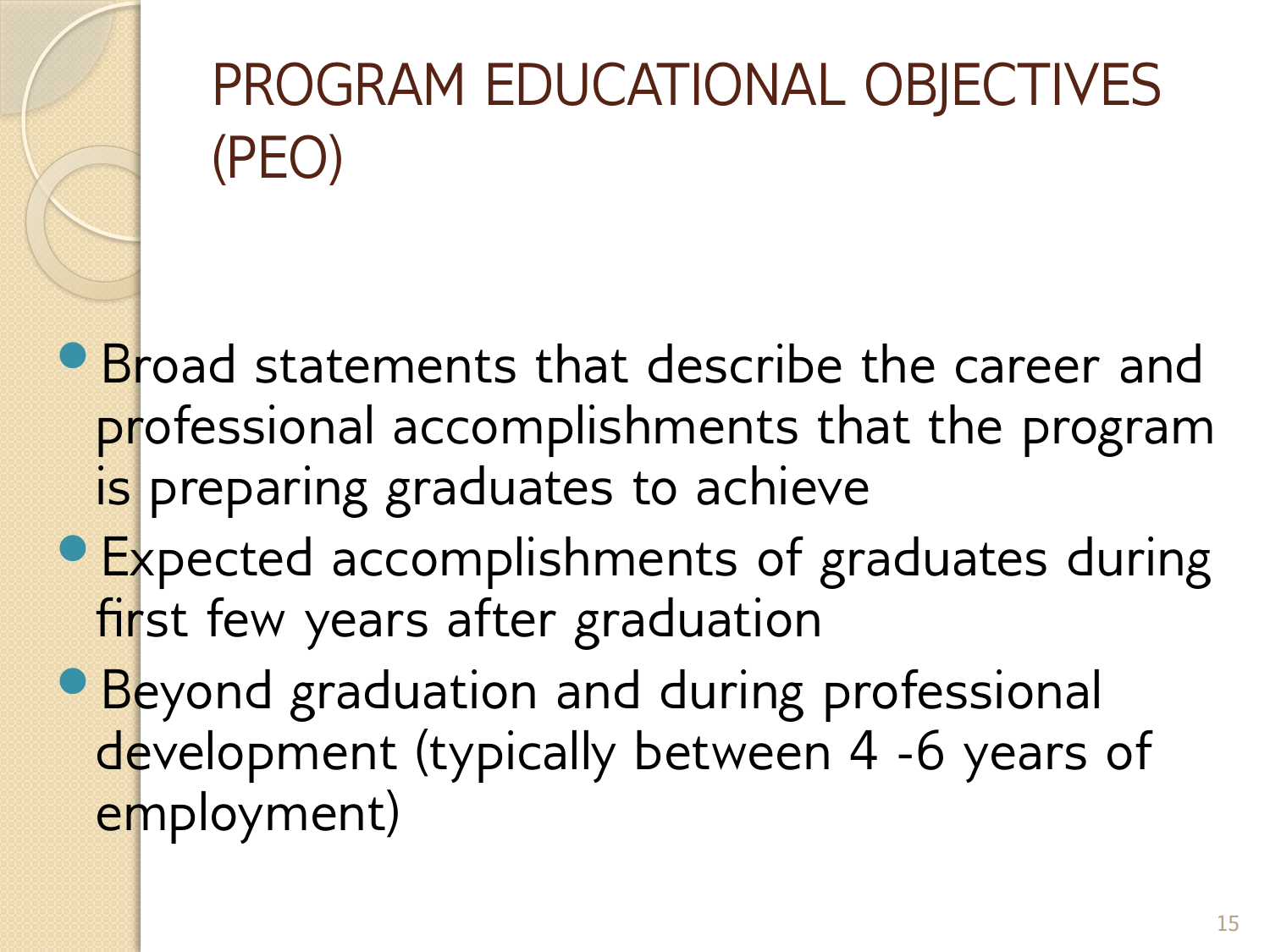

# PROGRAM EDUCATIONAL OBJECTIVES (PEO)
Broad statements that describe the career and professional accomplishments that the program is preparing graduates to achieve
Expected accomplishments of graduates during first few years after graduation
Beyond graduation and during professional development (typically between 4 -6 years of employment)
15